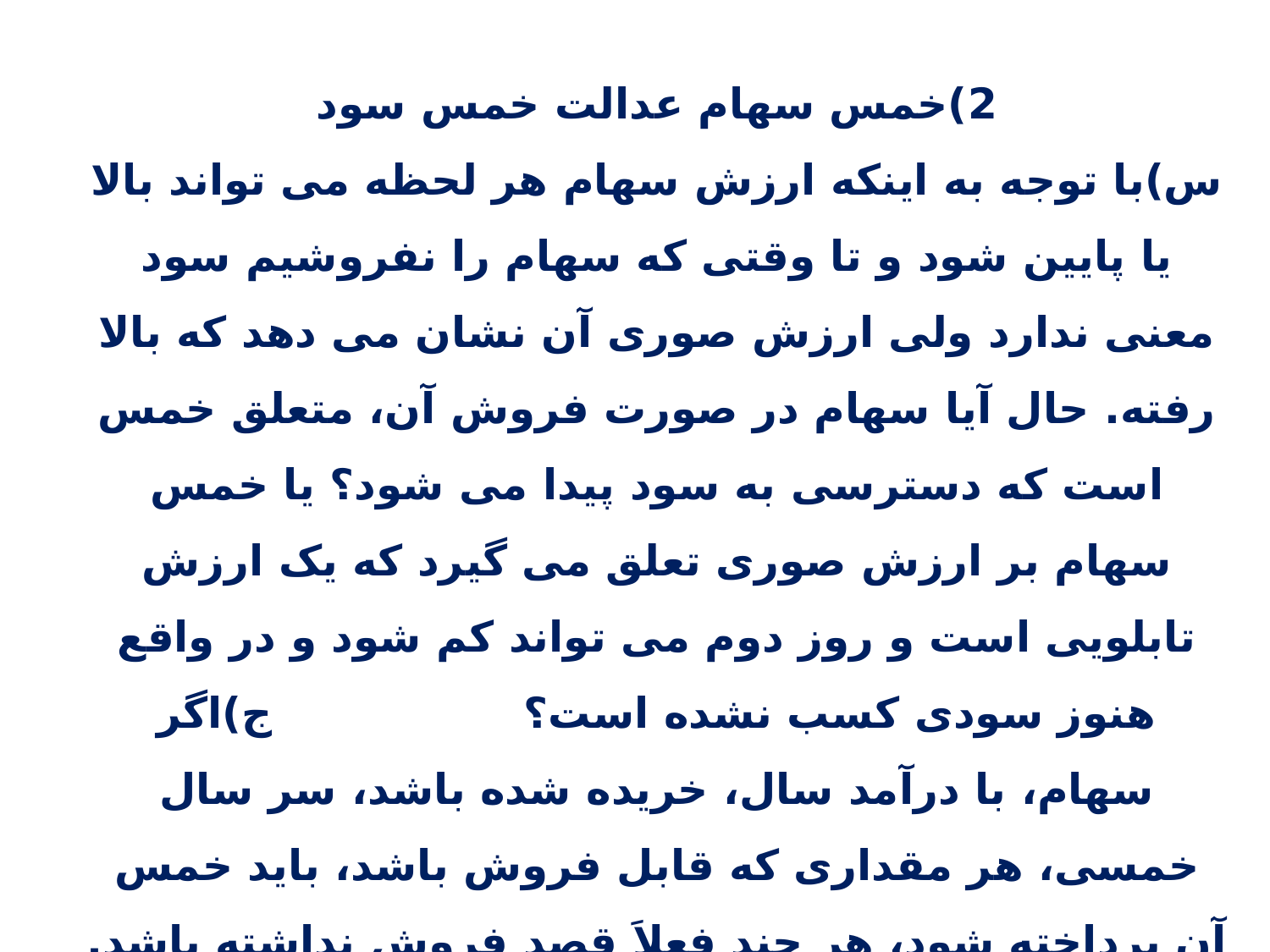

2)خمس سهام عدالت خمس سود
س)با توجه به اینکه ارزش سهام هر لحظه می تواند بالا یا پایین شود و تا وقتی که سهام را نفروشیم سود معنی ندارد ولی ارزش صوری آن نشان می دهد که بالا رفته. حال آیا سهام در صورت فروش آن، متعلق خمس است که دسترسی به سود پیدا می شود؟ یا خمس سهام بر ارزش صوری تعلق می گیرد که یک ارزش تابلویی است و روز دوم می تواند کم شود و در واقع هنوز سودی کسب نشده است؟                 ج)اگر سهام، با درآمد سال، خریده شده باشد، سر سال خمسی، هر مقداری که قابل فروش باشد، باید خمس آن پرداخته شود، هر چند فعلاَ قصد فروش نداشته باشد.
شماره استفتاء: 1184542،همسان سازی سهام عدالت و احکام خمس، م116 و 143  و اجوبه، س993